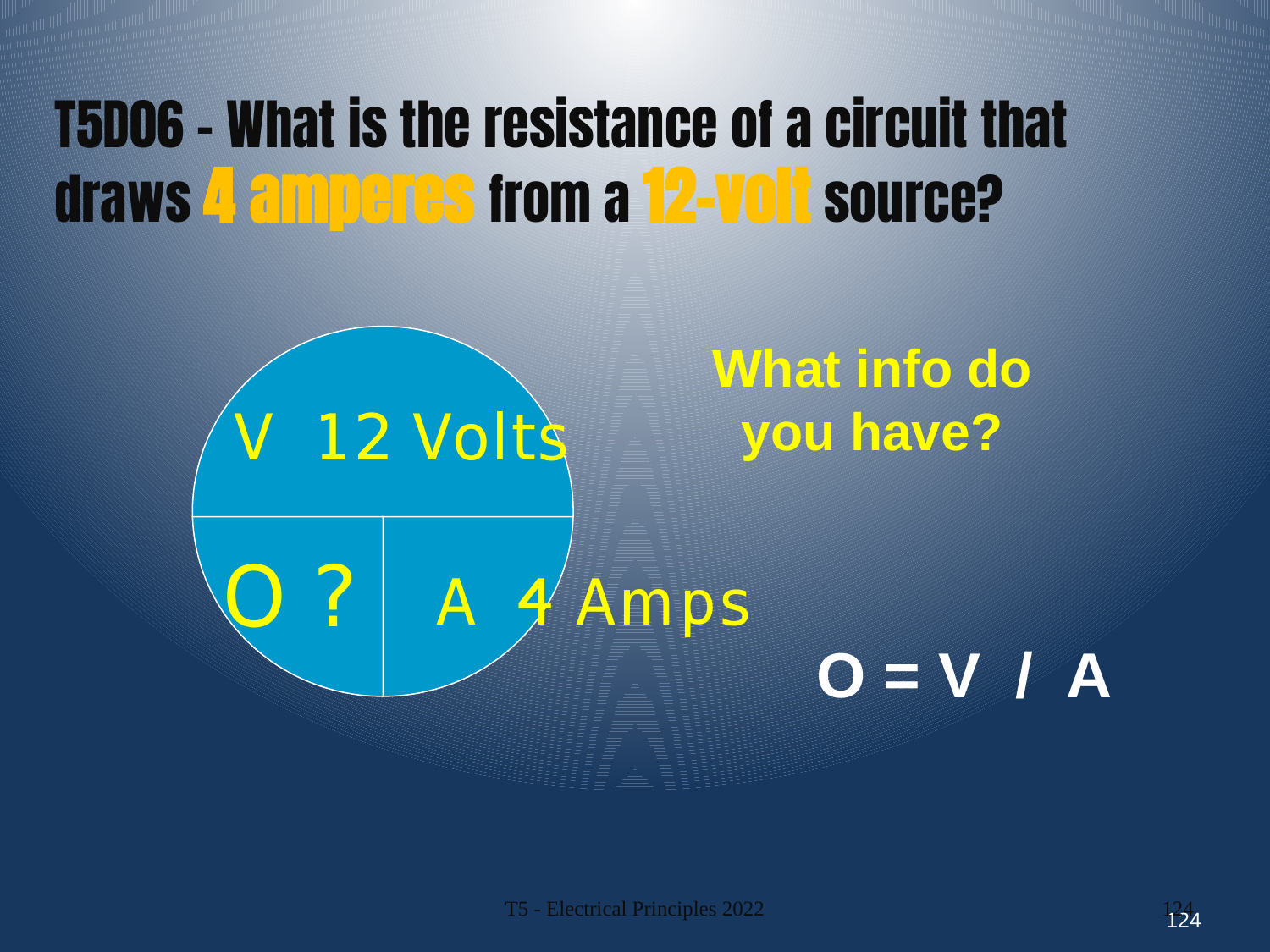

T5D06 - What is the resistance of a circuit that draws 4 amperes from a 12-volt source?

V  12 Volts
O ?
A  4 Amps
What info do you have?
O = V  /  A

124
T5 - Electrical Principles 2022
124